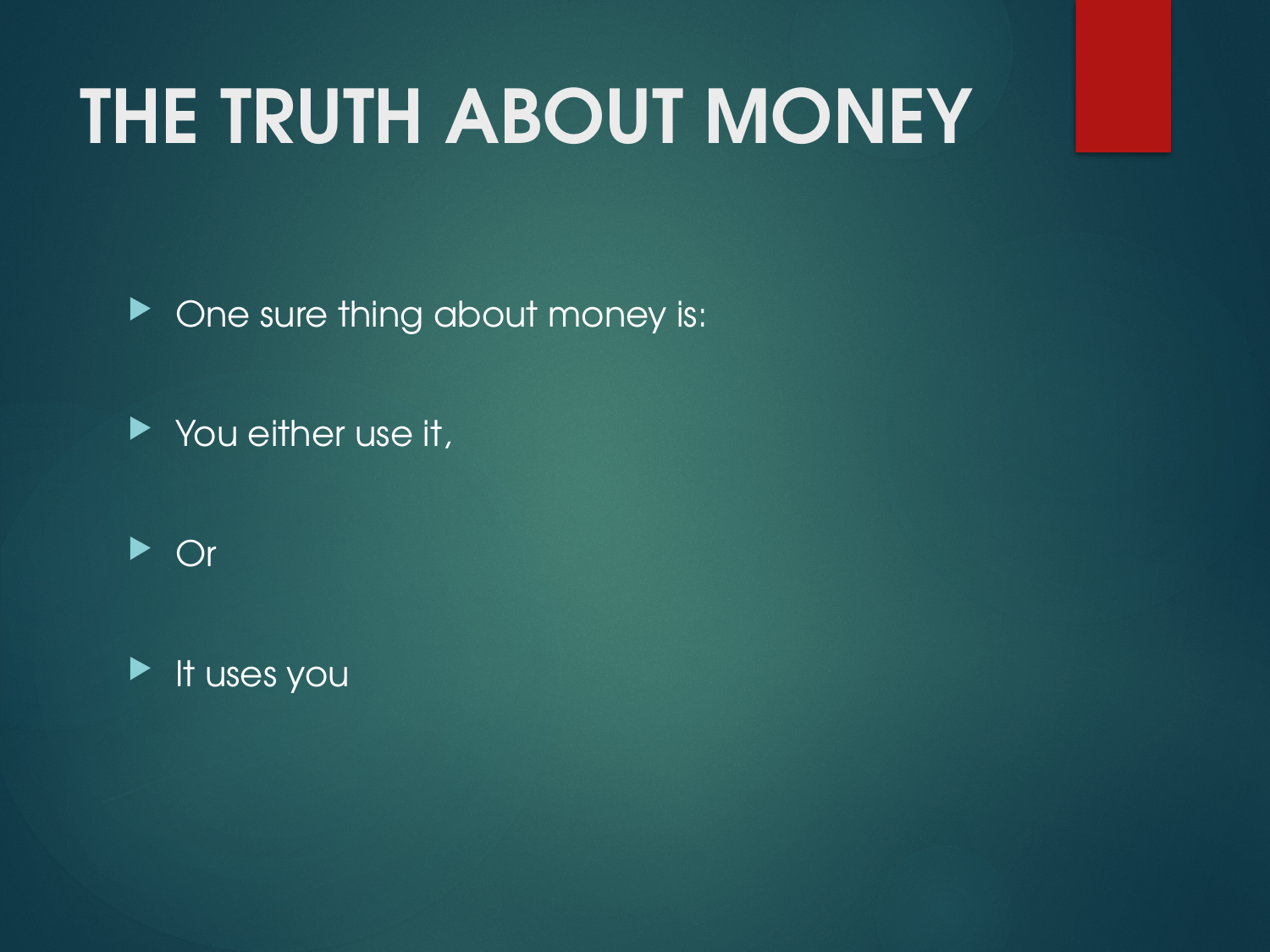

# THE TRUTH ABOUT MONEY
One sure thing about money is:

You either use it,

Or

It uses you